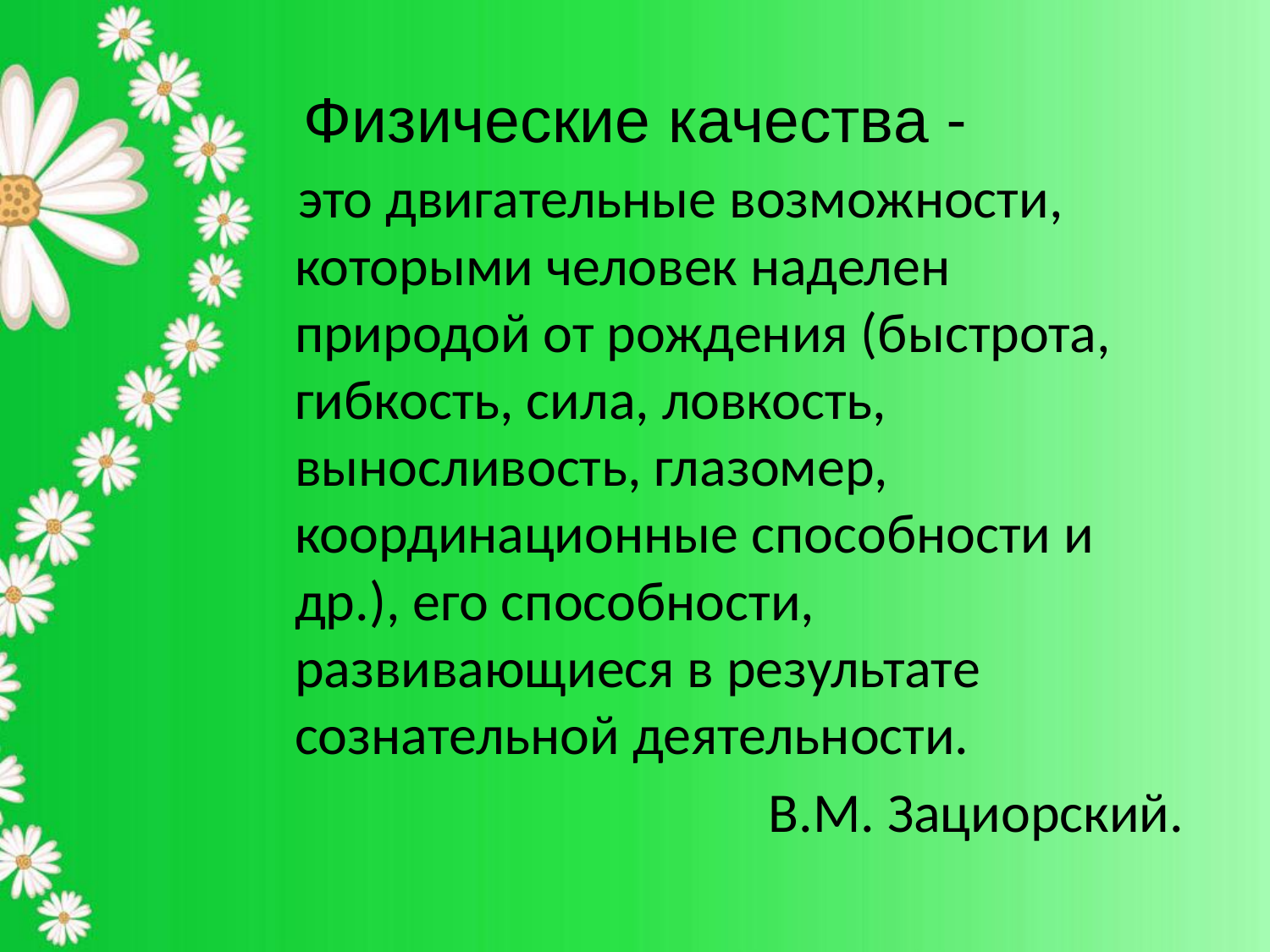

# Физические качества -
    это двигательные возможности, которыми человек наделен природой от рождения (быстрота, гибкость, сила, ловкость, выносливость, глазомер, координационные способности и др.), его способности, развивающиеся в результате сознательной деятельности.
                                         В.М. Зациорский.